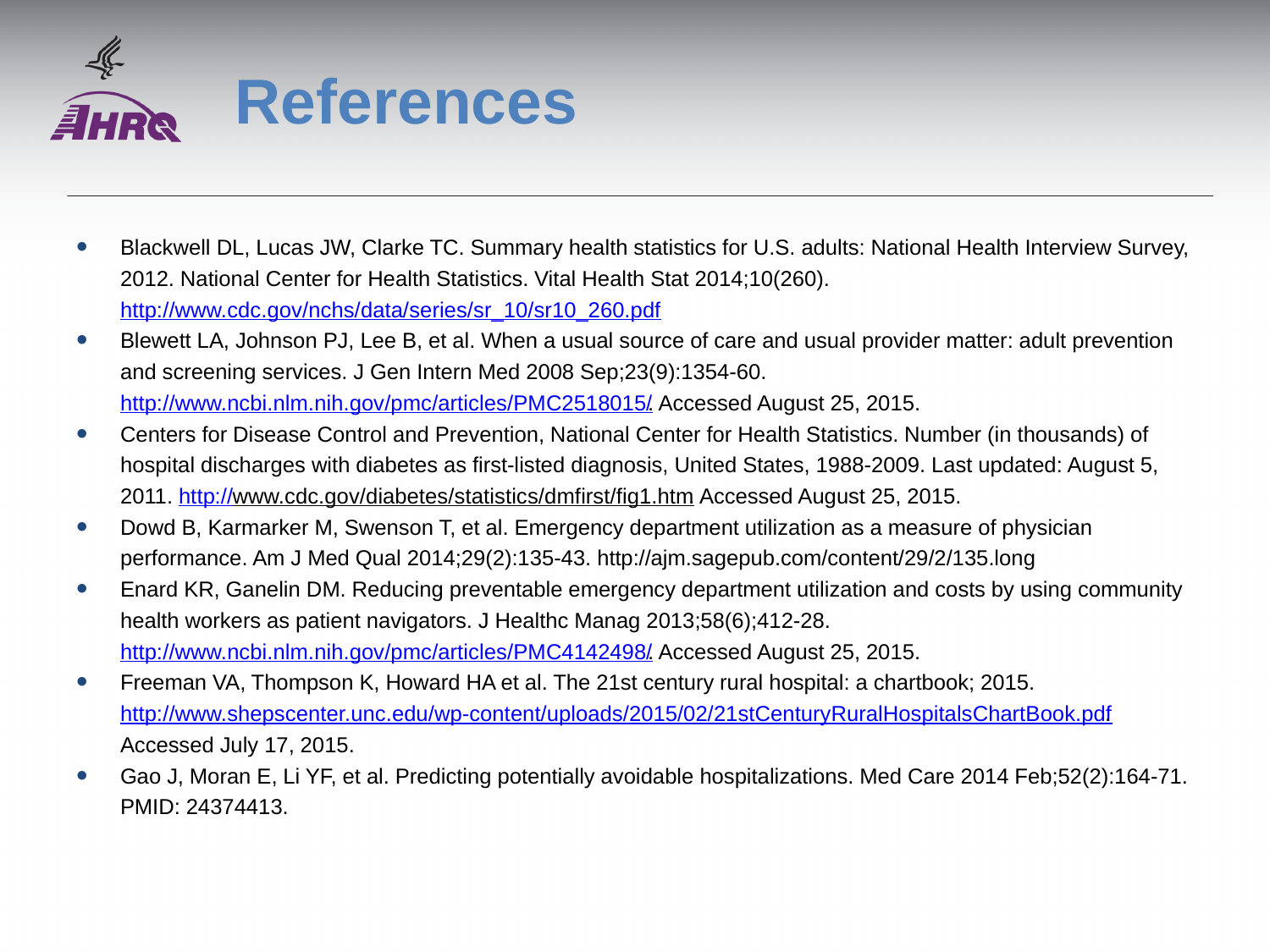

# References
Blackwell DL, Lucas JW, Clarke TC. Summary health statistics for U.S. adults: National Health Interview Survey, 2012. National Center for Health Statistics. Vital Health Stat 2014;10(260). http://www.cdc.gov/nchs/data/series/sr_10/sr10_260.pdf
Blewett LA, Johnson PJ, Lee B, et al. When a usual source of care and usual provider matter: adult prevention and screening services. J Gen Intern Med 2008 Sep;23(9):1354-60. http://www.ncbi.nlm.nih.gov/pmc/articles/PMC2518015/. Accessed August 25, 2015.
Centers for Disease Control and Prevention, National Center for Health Statistics. Number (in thousands) of hospital discharges with diabetes as first-listed diagnosis, United States, 1988-2009. Last updated: August 5, 2011. http://www.cdc.gov/diabetes/statistics/dmfirst/fig1.htm. Accessed August 25, 2015.
Dowd B, Karmarker M, Swenson T, et al. Emergency department utilization as a measure of physician performance. Am J Med Qual 2014;29(2):135-43. http://ajm.sagepub.com/content/29/2/135.long
Enard KR, Ganelin DM. Reducing preventable emergency department utilization and costs by using community health workers as patient navigators. J Healthc Manag 2013;58(6);412-28. http://www.ncbi.nlm.nih.gov/pmc/articles/PMC4142498/. Accessed August 25, 2015.
Freeman VA, Thompson K, Howard HA et al. The 21st century rural hospital: a chartbook; 2015. http://www.shepscenter.unc.edu/wp-content/uploads/2015/02/21stCenturyRuralHospitalsChartBook.pdf. Accessed July 17, 2015.
Gao J, Moran E, Li YF, et al. Predicting potentially avoidable hospitalizations. Med Care 2014 Feb;52(2):164-71. PMID: 24374413.